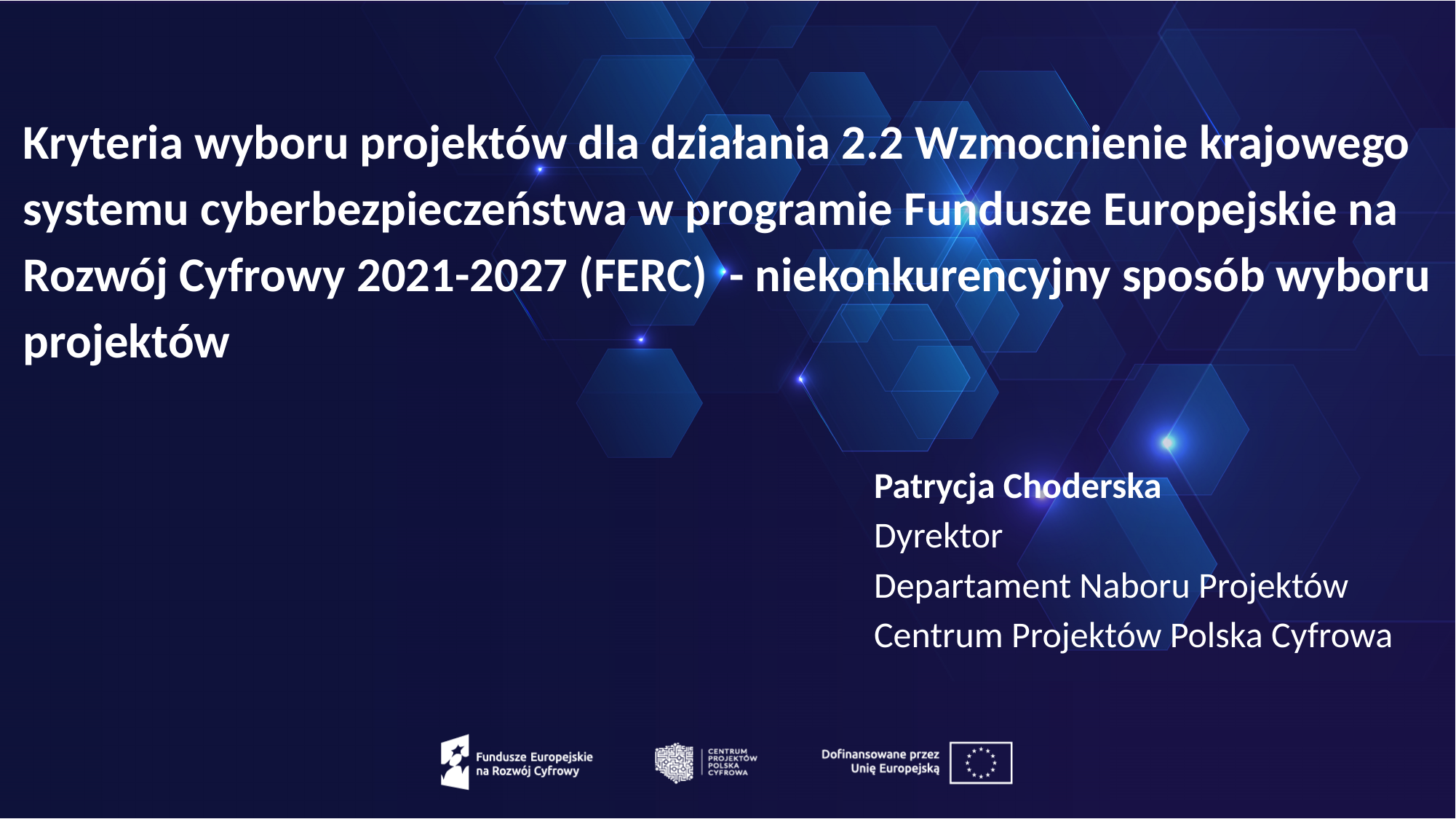

# Kryteria wyboru projektów dla działania 2.2 Wzmocnienie krajowego systemu cyberbezpieczeństwa w programie Fundusze Europejskie na Rozwój Cyfrowy 2021-2027 (FERC)  - niekonkurencyjny sposób wyboru projektów
Patrycja Choderska
Dyrektor
Departament Naboru Projektów
Centrum Projektów Polska Cyfrowa